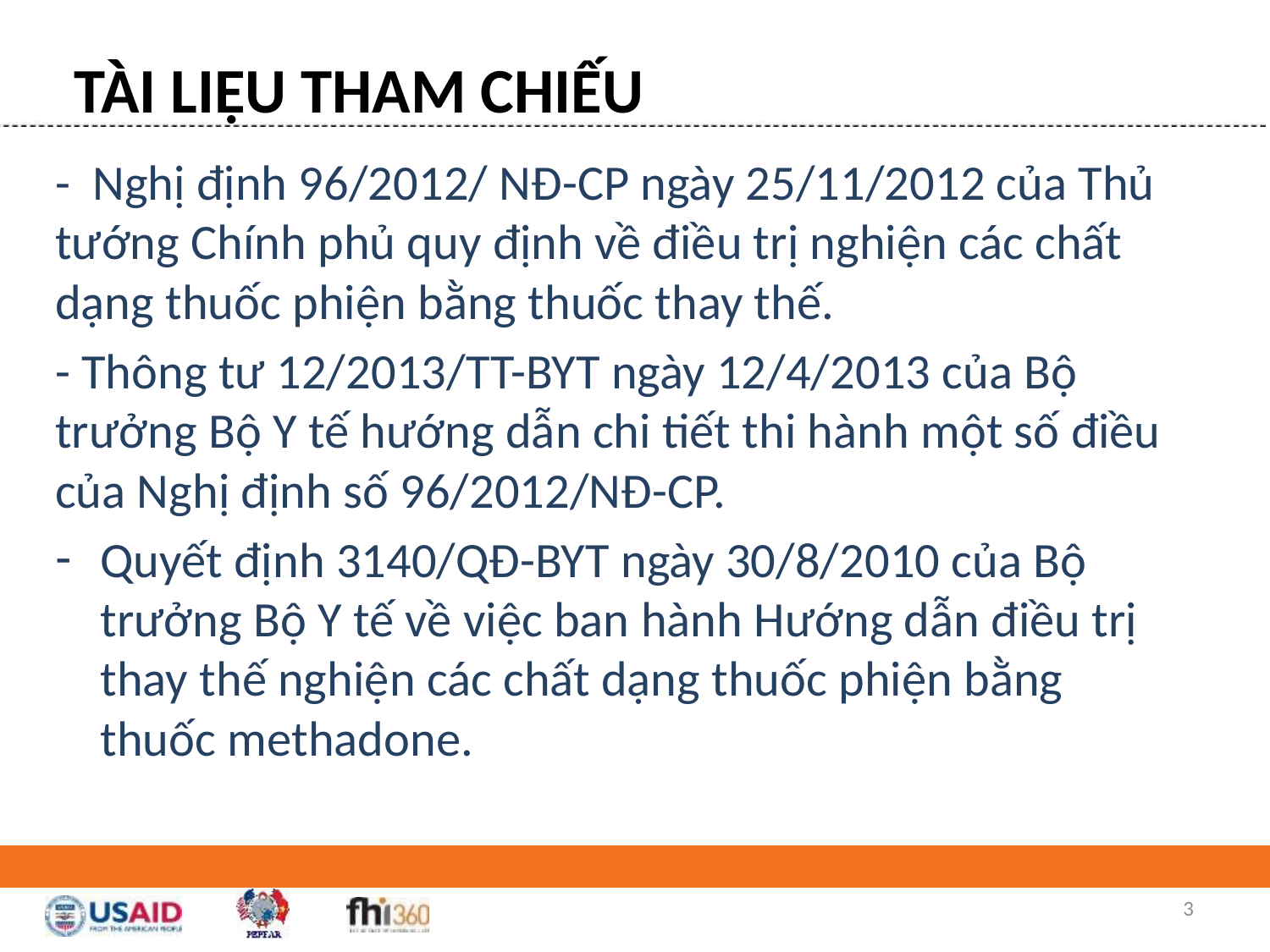

TÀI LIỆU THAM CHIẾU
-  Nghị định 96/2012/ NĐ-CP ngày 25/11/2012 của Thủ tướng Chính phủ quy định về điều trị nghiện các chất dạng thuốc phiện bằng thuốc thay thế.
- Thông tư 12/2013/TT-BYT ngày 12/4/2013 của Bộ trưởng Bộ Y tế hướng dẫn chi tiết thi hành một số điều của Nghị định số 96/2012/NĐ-CP.
Quyết định 3140/QĐ-BYT ngày 30/8/2010 của Bộ trưởng Bộ Y tế về việc ban hành Hướng dẫn điều trị thay thế nghiện các chất dạng thuốc phiện bằng thuốc methadone.
3